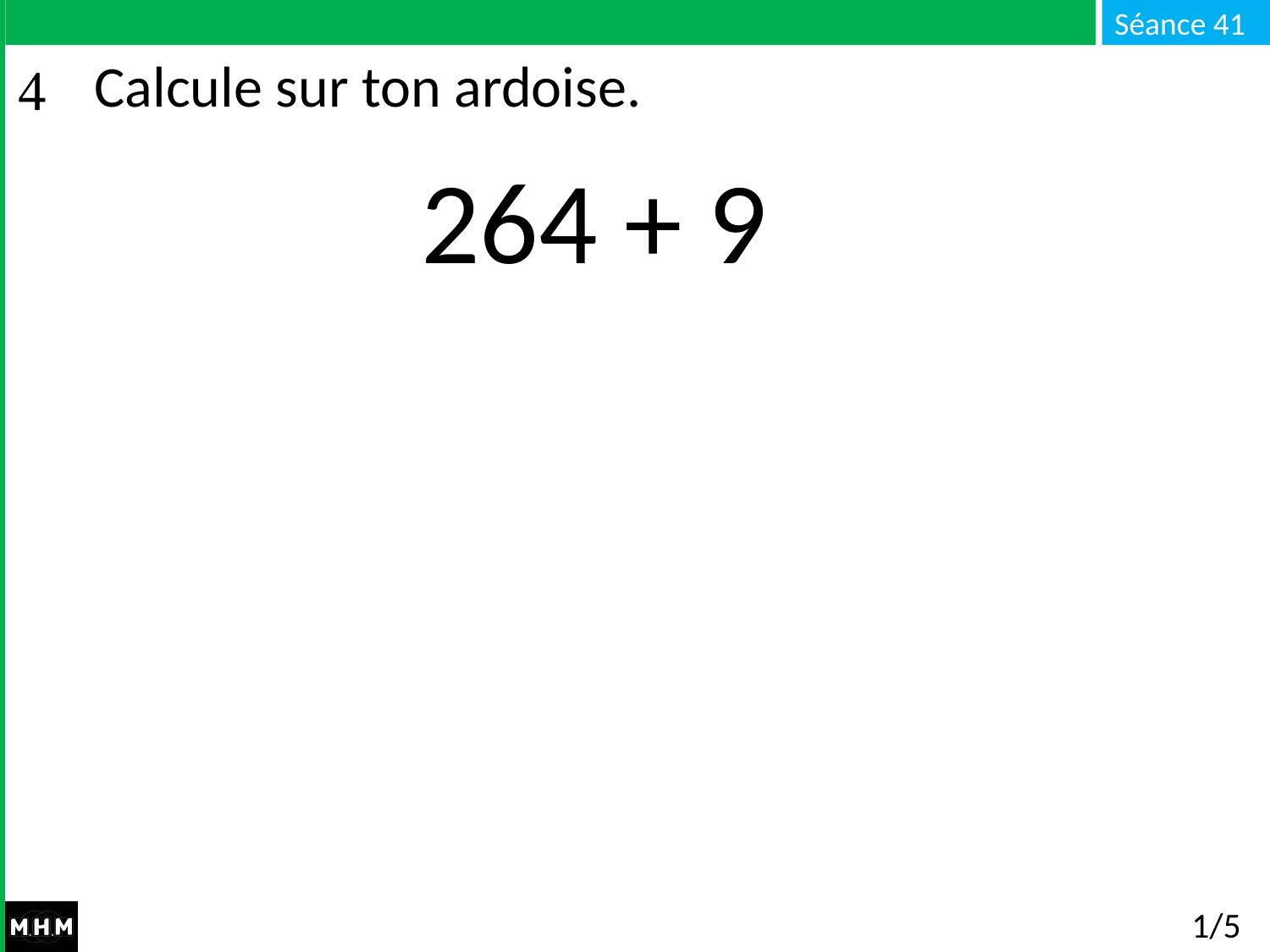

# Calcule sur ton ardoise.
264 + 9
1/5